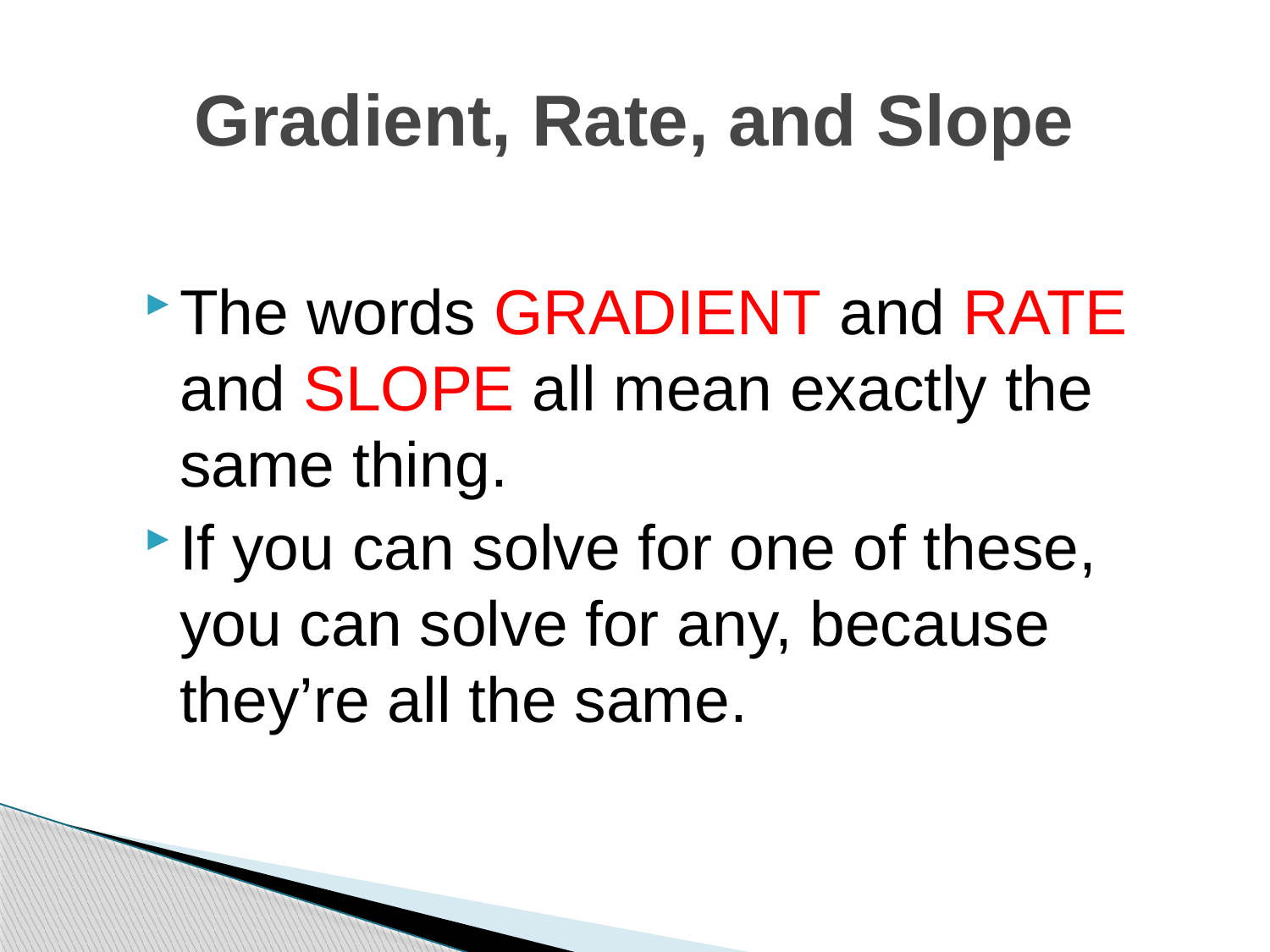

# Gradient, Rate, and Slope
The words GRADIENT and RATE and SLOPE all mean exactly the same thing.
If you can solve for one of these, you can solve for any, because they’re all the same.